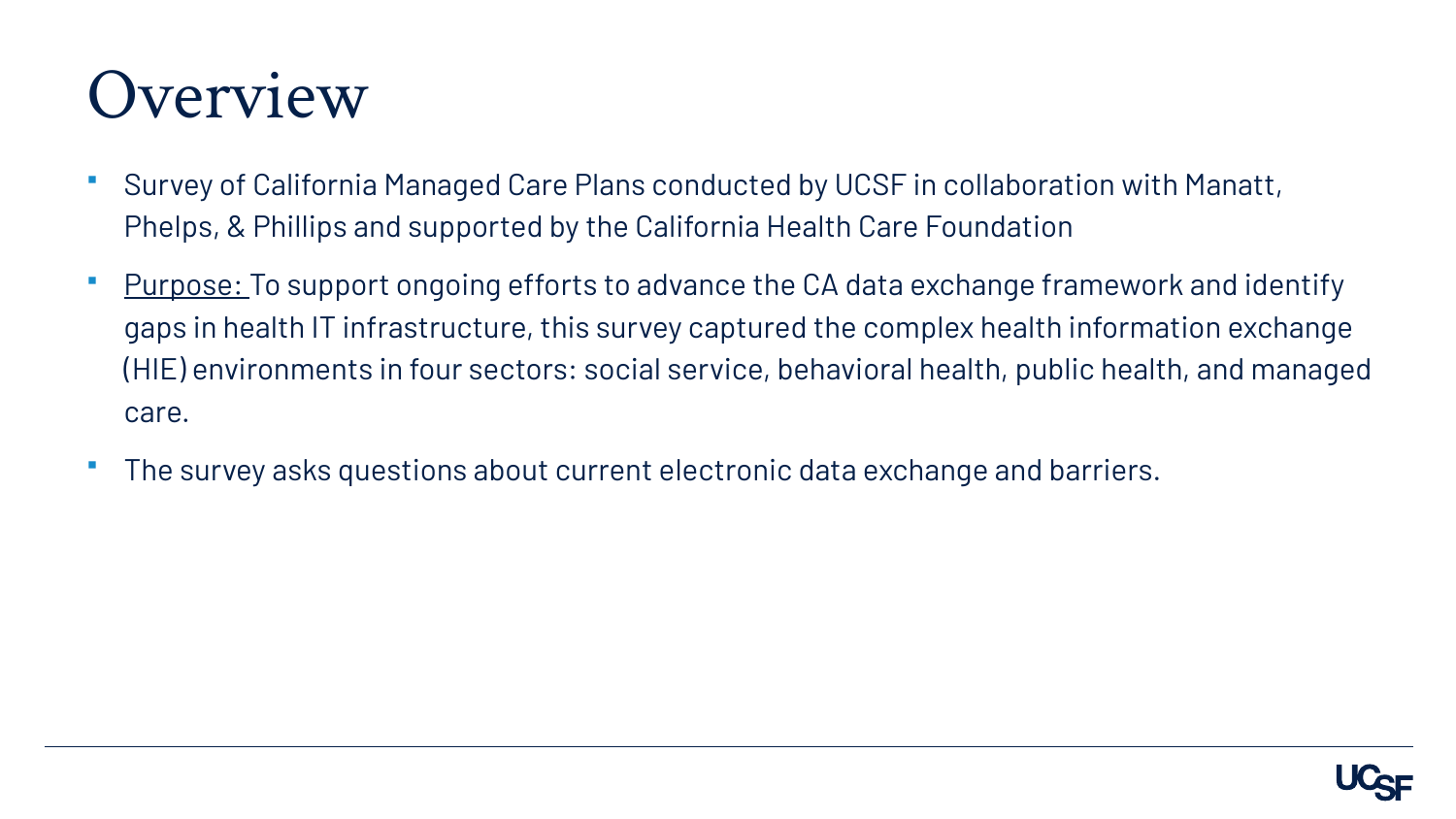

# Overview
Survey of California Managed Care Plans conducted by UCSF in collaboration with Manatt, Phelps, & Phillips and supported by the California Health Care Foundation
Purpose: To support ongoing efforts to advance the CA data exchange framework and identify gaps in health IT infrastructure, this survey captured the complex health information exchange (HIE) environments in four sectors: social service, behavioral health, public health, and managed care.
The survey asks questions about current electronic data exchange and barriers.